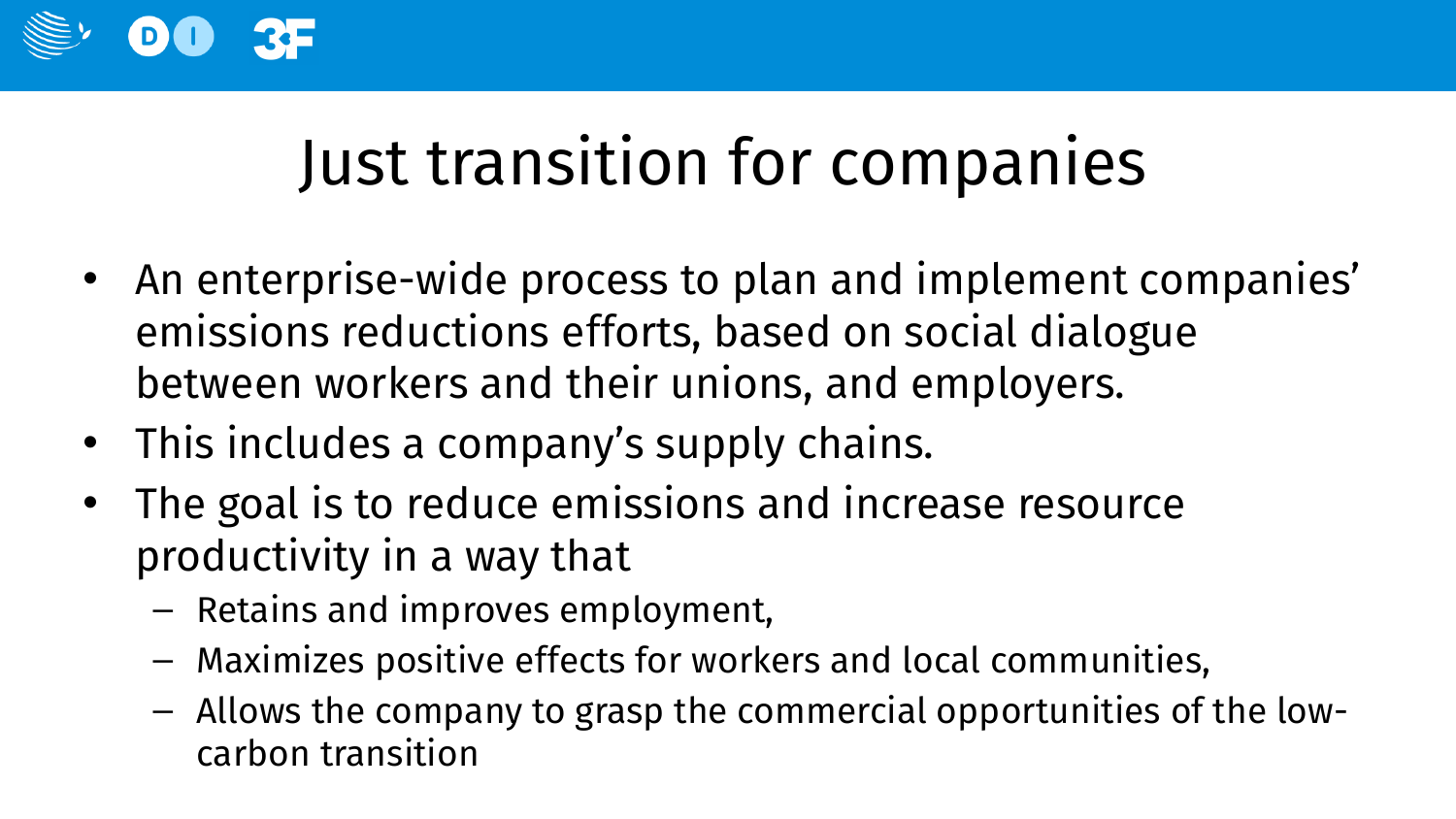

# Just transition for companies
An enterprise-wide process to plan and implement companies’ emissions reductions eﬀorts, based on social dialogue between workers and their unions, and employers.
This includes a company’s supply chains.
The goal is to reduce emissions and increase resource productivity in a way that
Retains and improves employment,
Maximizes positive eﬀects for workers and local communities,
Allows the company to grasp the commercial opportunities of the low-carbon transition